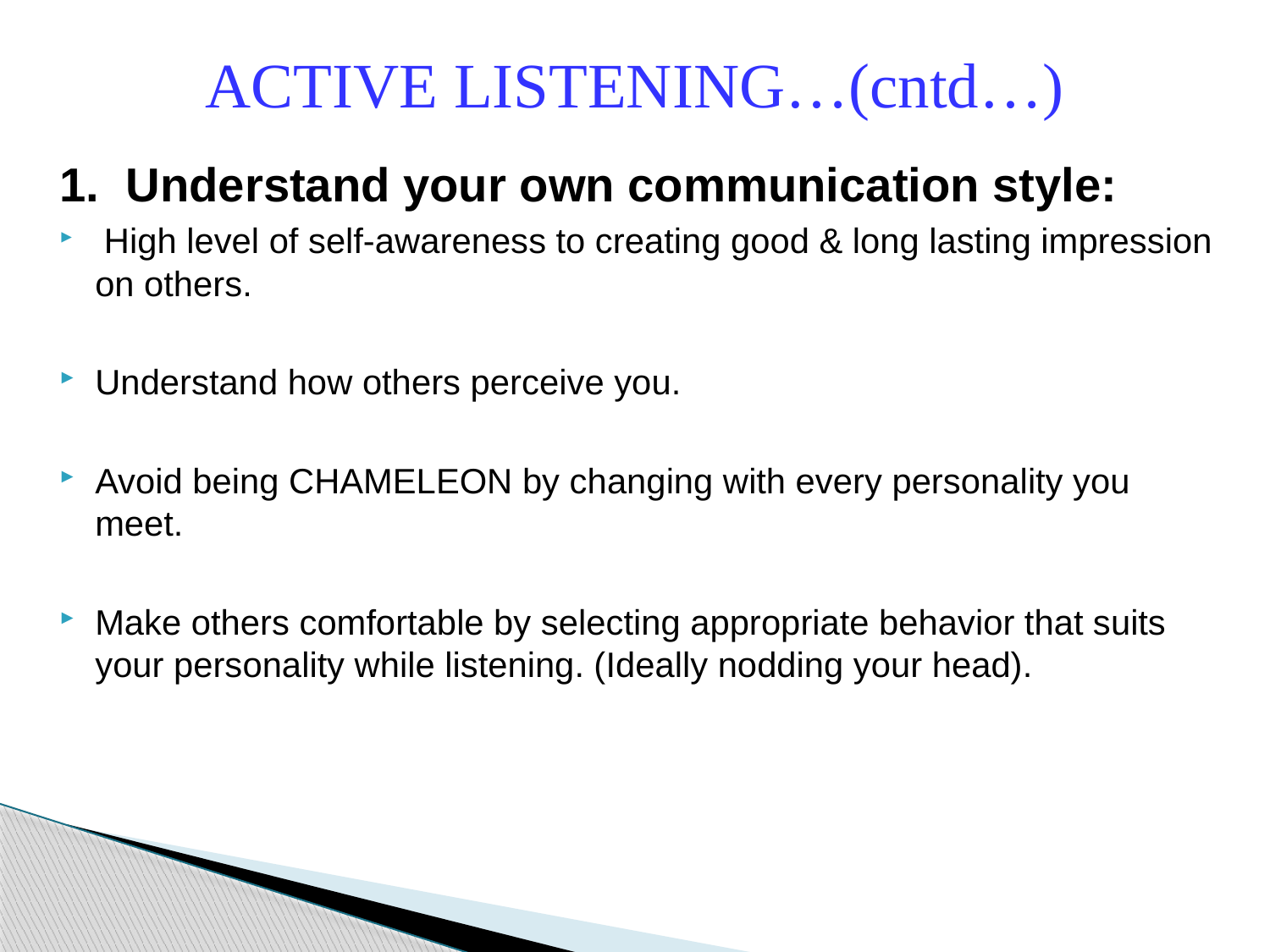

ACTIVE LISTENING…(cntd…)
1.  Understand your own communication style:
 High level of self-awareness to creating good & long lasting impression on others.

Understand how others perceive you.

Avoid being CHAMELEON by changing with every personality you meet.

Make others comfortable by selecting appropriate behavior that suits your personality while listening. (Ideally nodding your head).